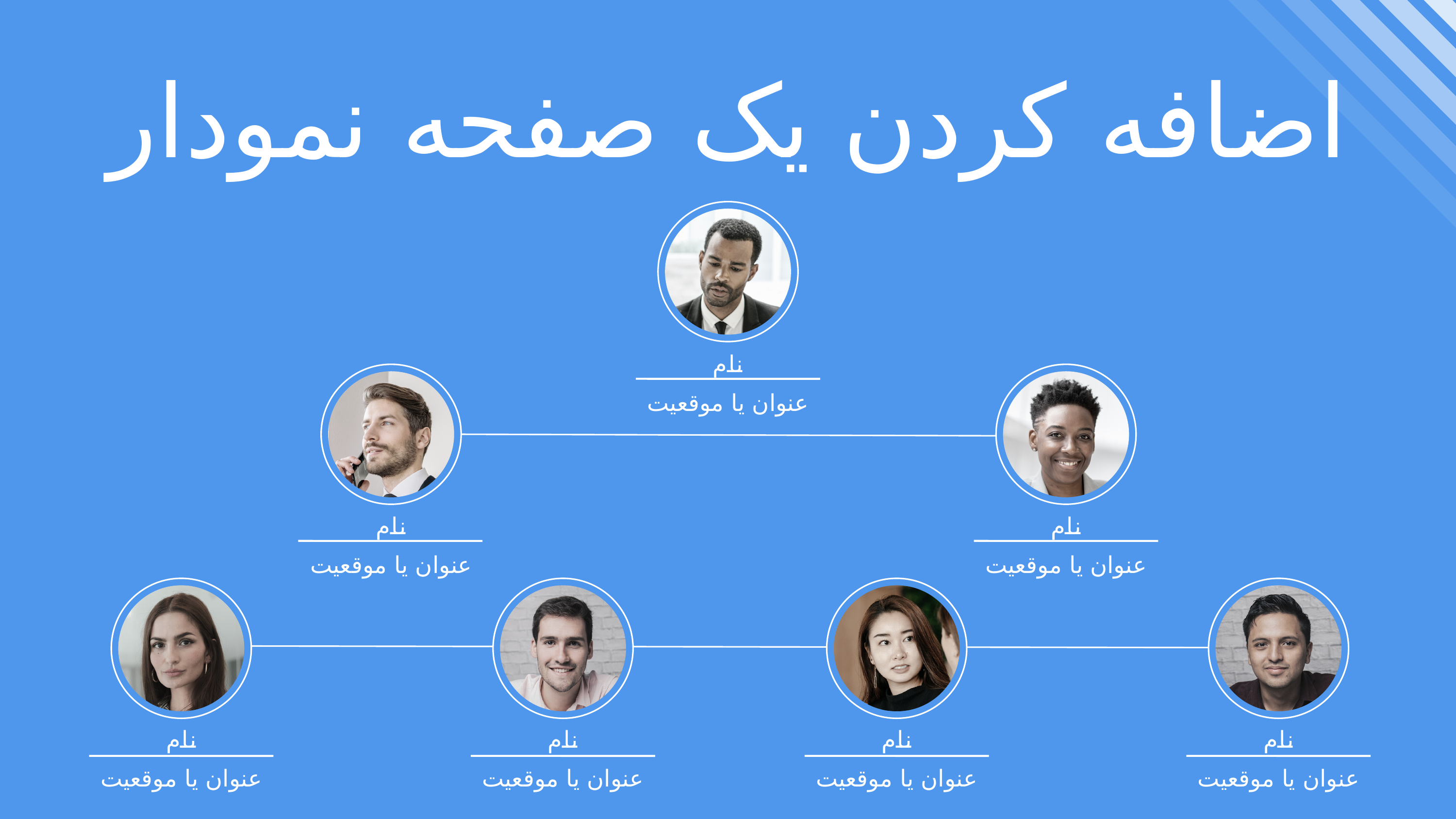

اضافه کردن یک صفحه نمودار

نام

عنوان یا موقعیت

نام

عنوان یا موقعیت
نام

عنوان یا موقعیت

نام

عنوان یا موقعیت
نام

عنوان یا موقعیت
نام

عنوان یا موقعیت

نام

عنوان یا موقعیت